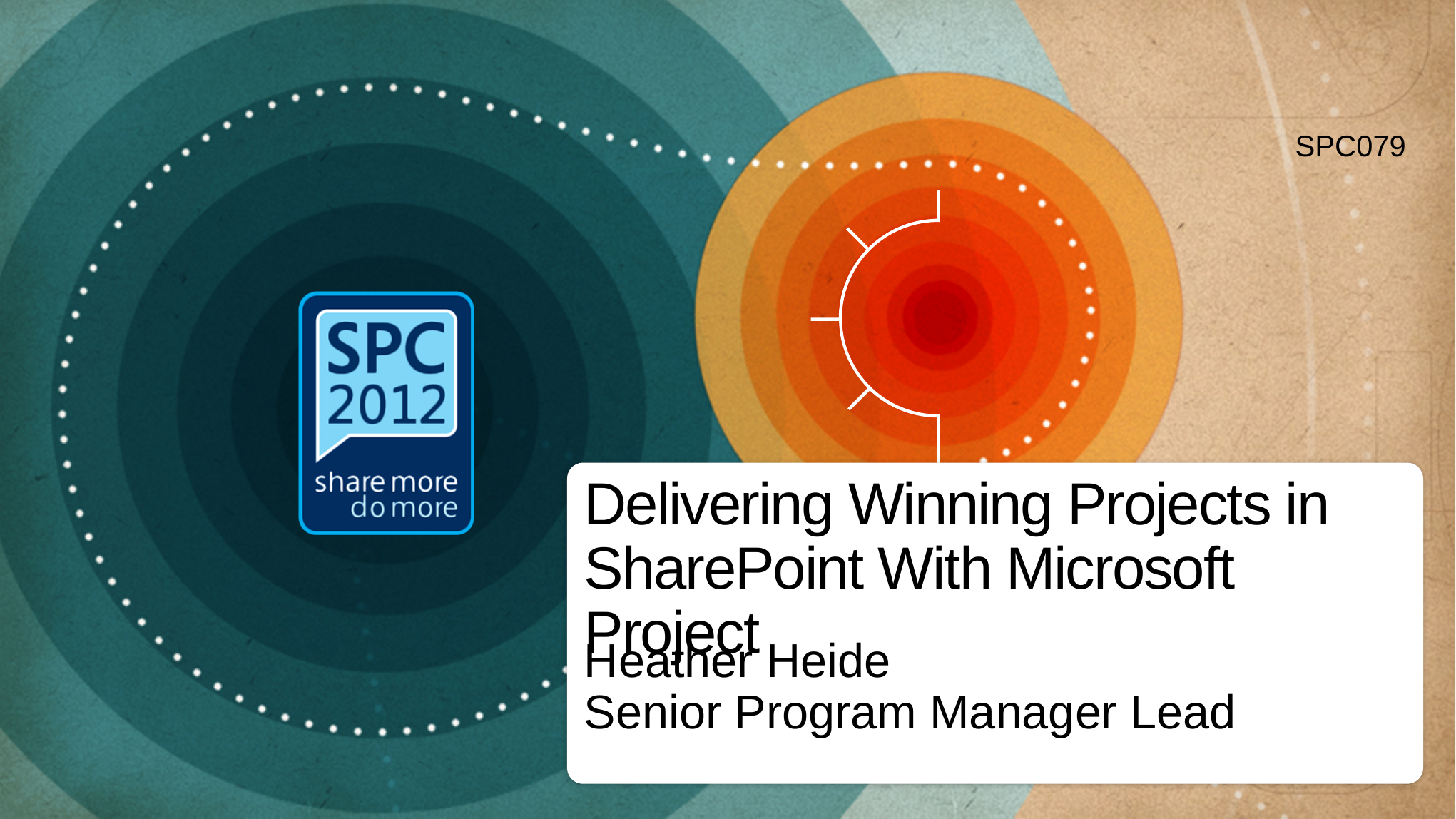

SPC079
# Delivering Winning Projects in SharePoint With Microsoft Project
Heather Heide
Senior Program Manager Lead